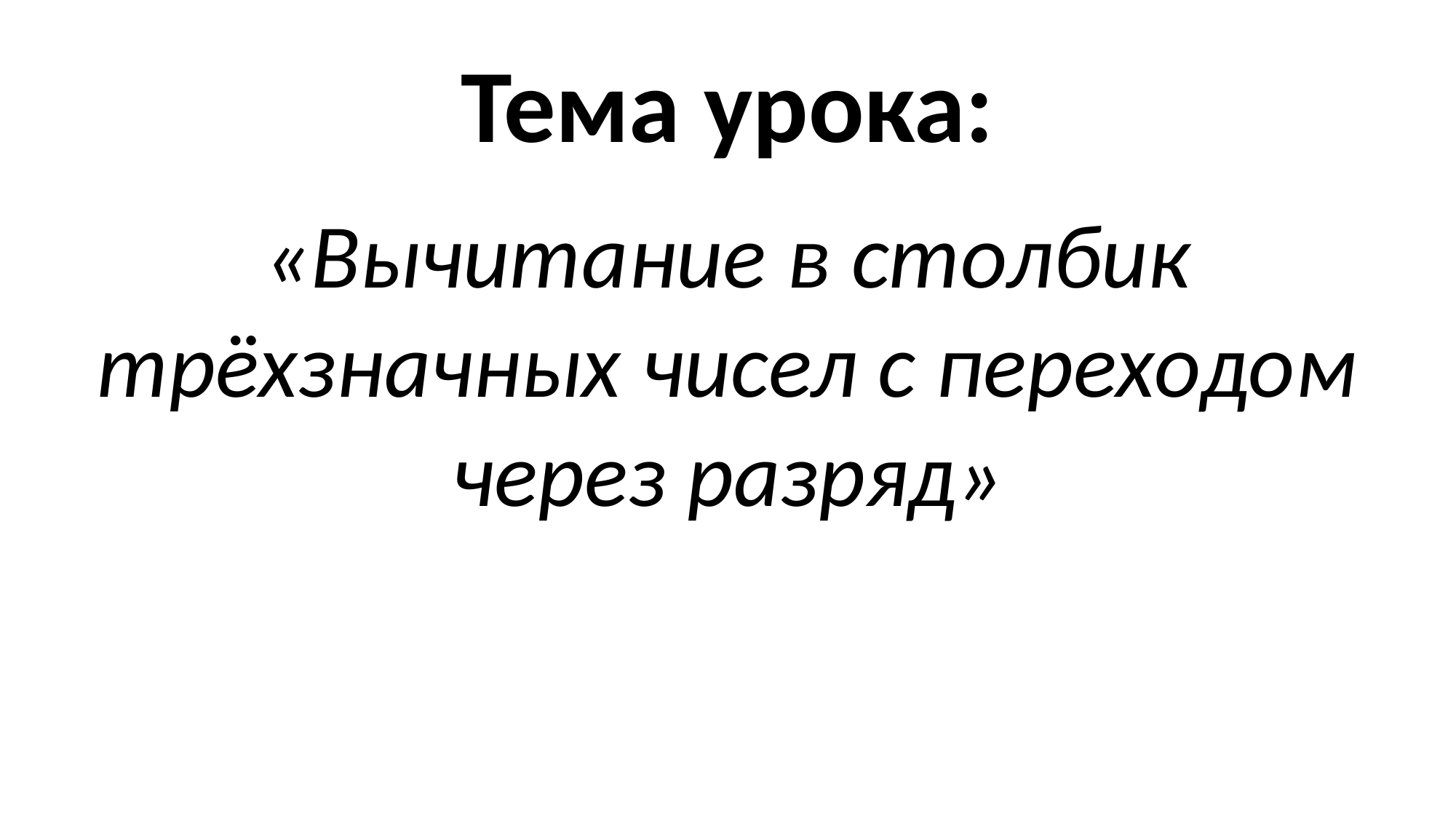

# Тема урока:
«Вычитание в столбик трёхзначных чисел с переходом через разряд»